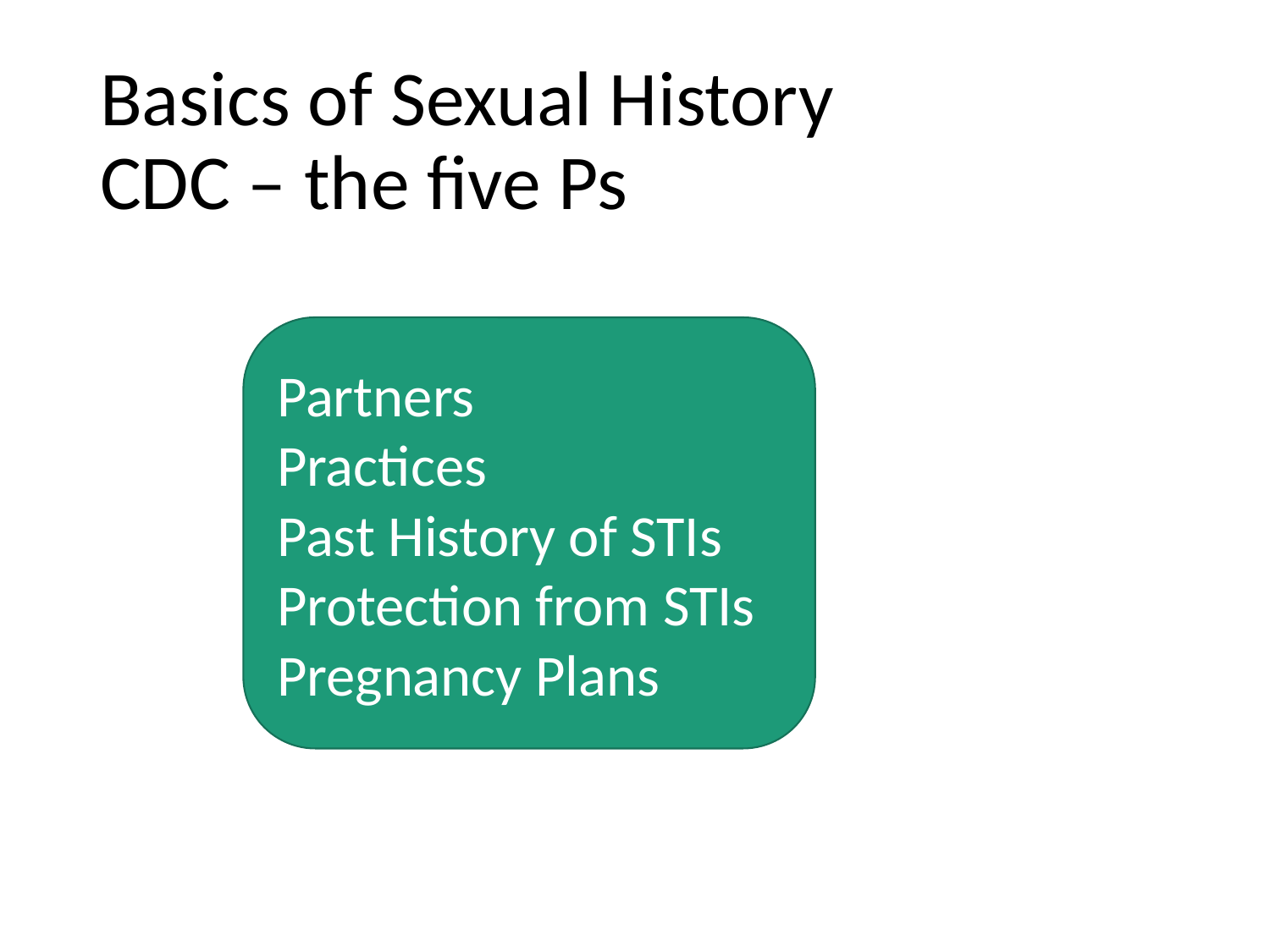

# Basics of Sexual History CDC – the five Ps
Partners
Practices
Past History of STIs
Protection from STIs
Pregnancy Plans